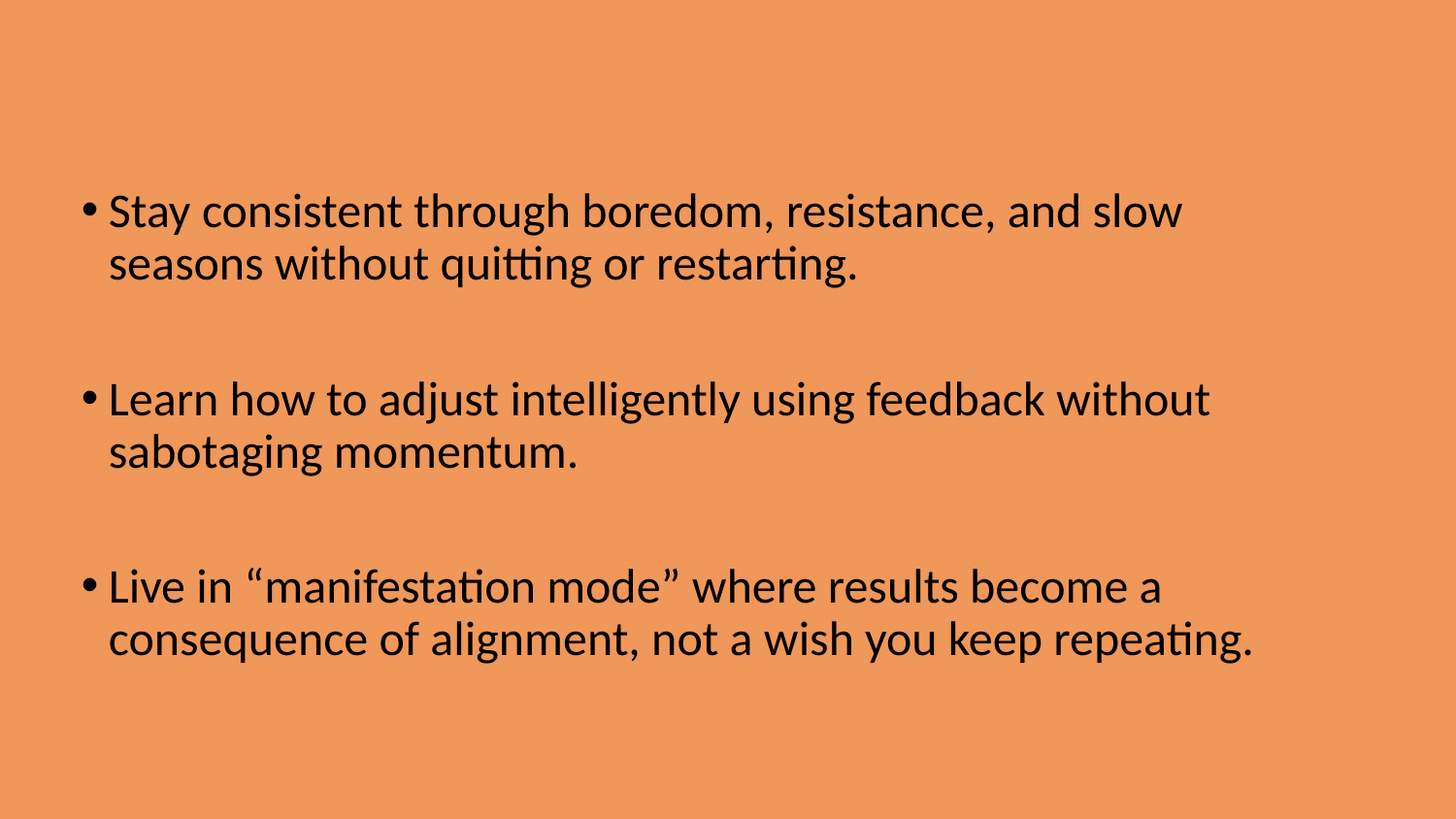

Stay consistent through boredom, resistance, and slow seasons without quitting or restarting.

Learn how to adjust intelligently using feedback without sabotaging momentum.

Live in “manifestation mode” where results become a consequence of alignment, not a wish you keep repeating.